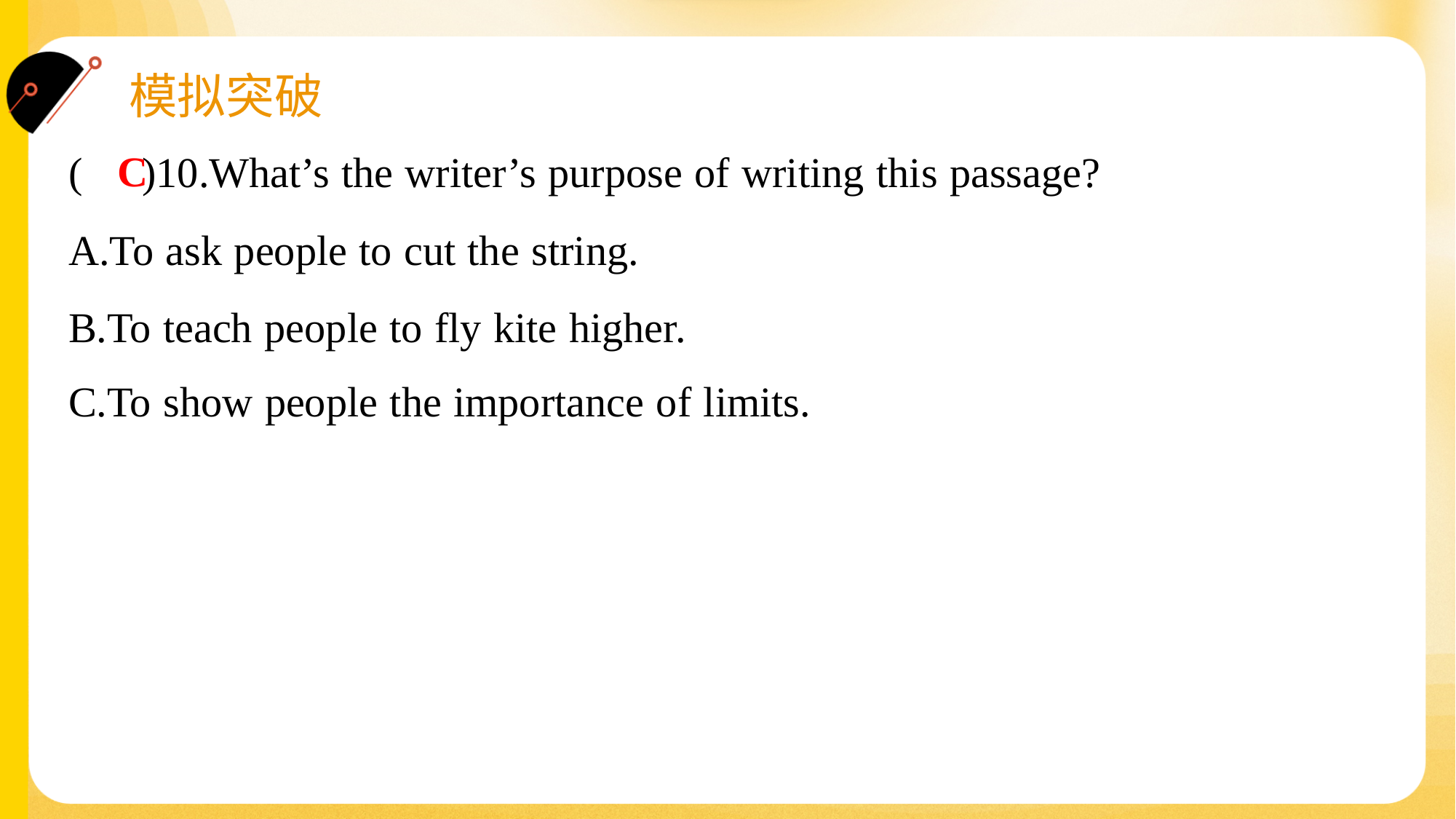

C
(     )10.What’s the writer’s purpose of writing this passage?
A.To ask people to cut the string.
B.To teach people to fly kite higher.
C.To show people the importance of limits.